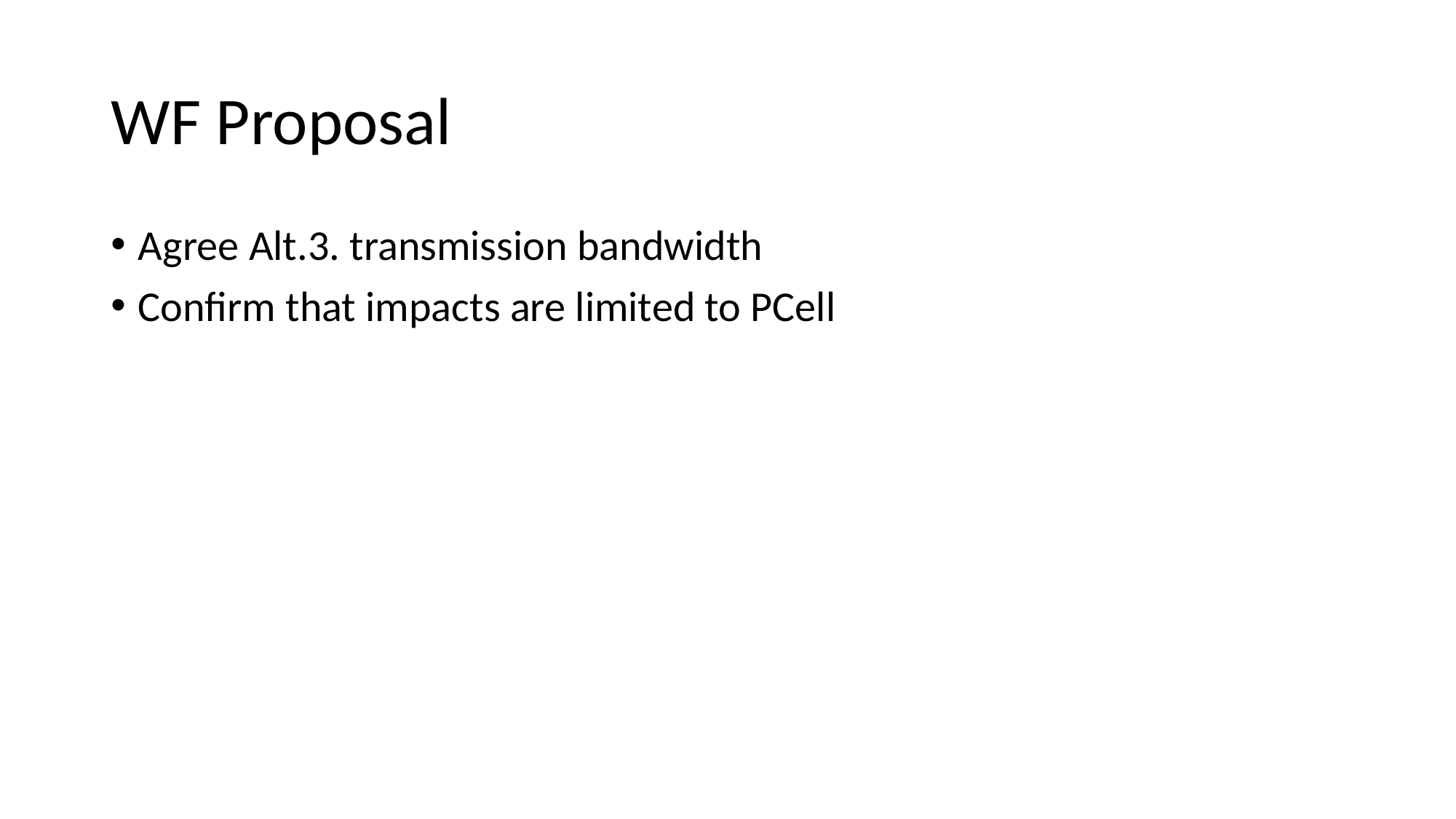

# WF Proposal
Agree Alt.3. transmission bandwidth
Confirm that impacts are limited to PCell